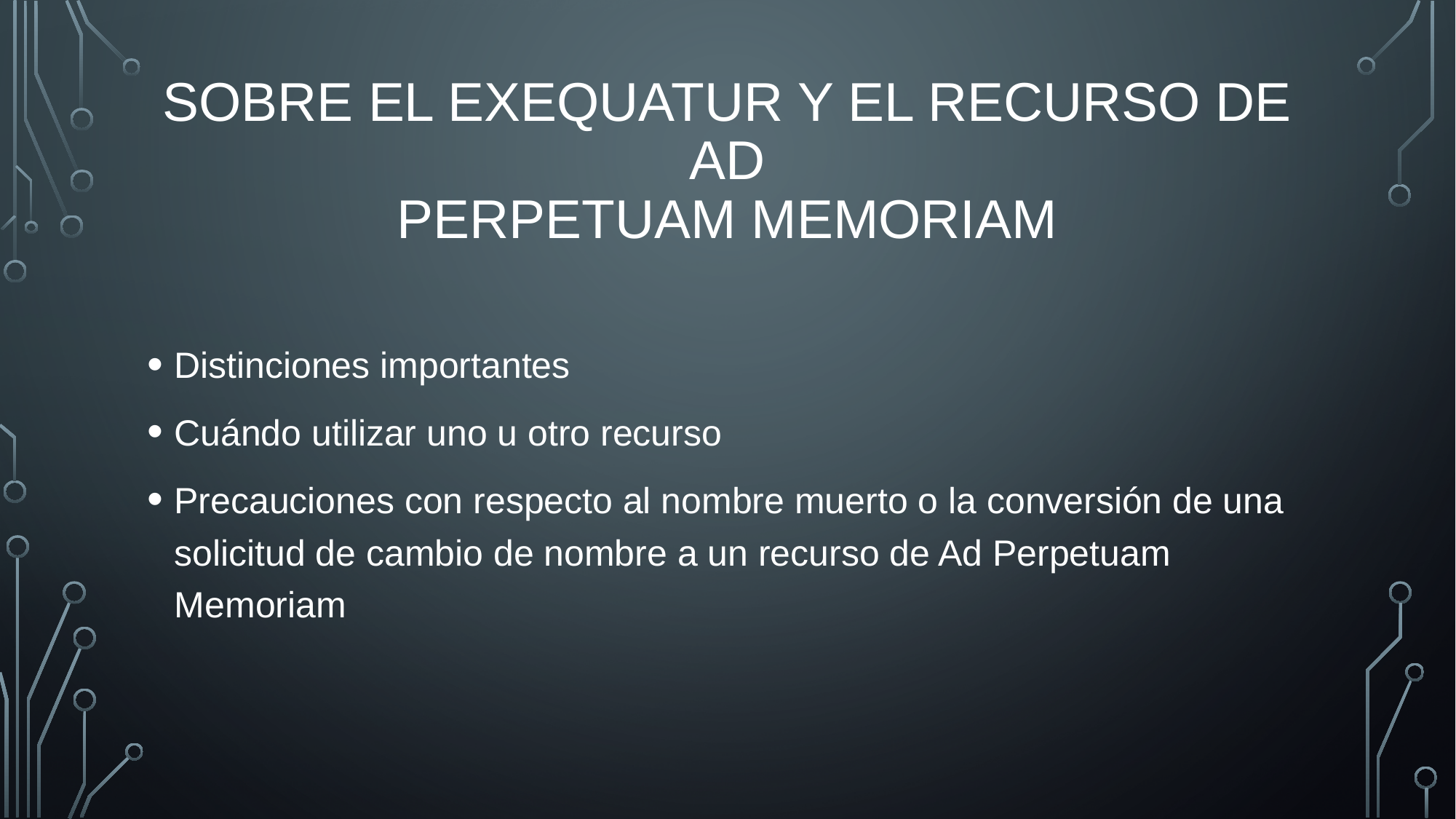

# Sobre el exequatur y el recurso de ad perpetuam memoriam

Distinciones importantes
Cuándo utilizar uno u otro recurso
Precauciones con respecto al nombre muerto o la conversión de una solicitud de cambio de nombre a un recurso de Ad Perpetuam Memoriam